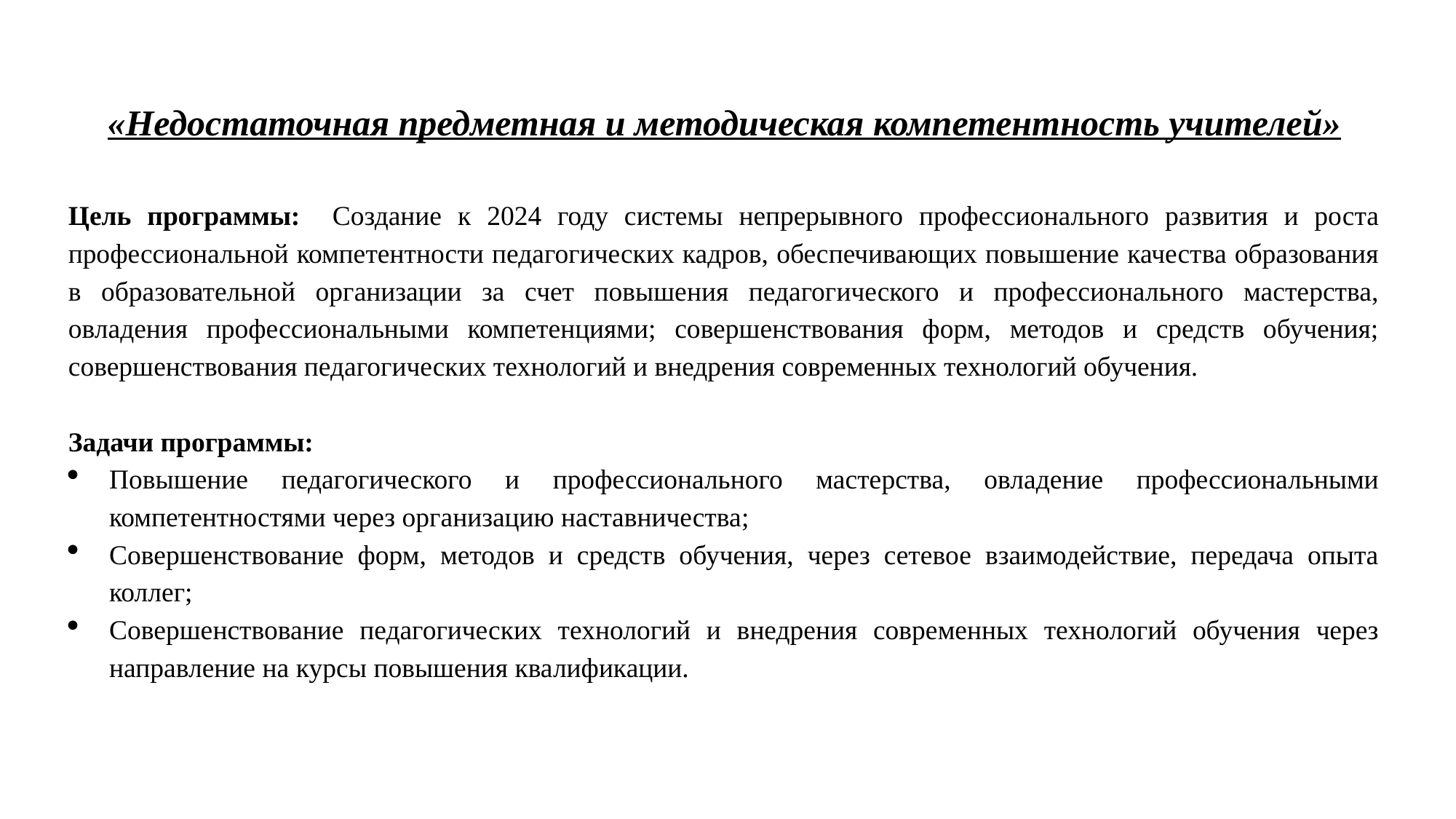

«Недостаточная предметная и методическая компетентность учителей»

Цель программы:  Создание к 2024 году системы непрерывного профессионального развития и роста профессиональной компетентности педагогических кадров, обеспечивающих повышение качества образования в образовательной организации за счет повышения педагогического и профессионального мастерства, овладения профессиональными компетенциями; совершенствования форм, методов и средств обучения; совершенствования педагогических технологий и внедрения современных технологий обучения.

Задачи программы:
Повышение педагогического и профессионального мастерства, овладение профессиональными компетентностями через организацию наставничества;
Совершенствование форм, методов и средств обучения, через сетевое взаимодействие, передача опыта коллег;
Совершенствование педагогических технологий и внедрения современных технологий обучения через направление на курсы повышения квалификации.